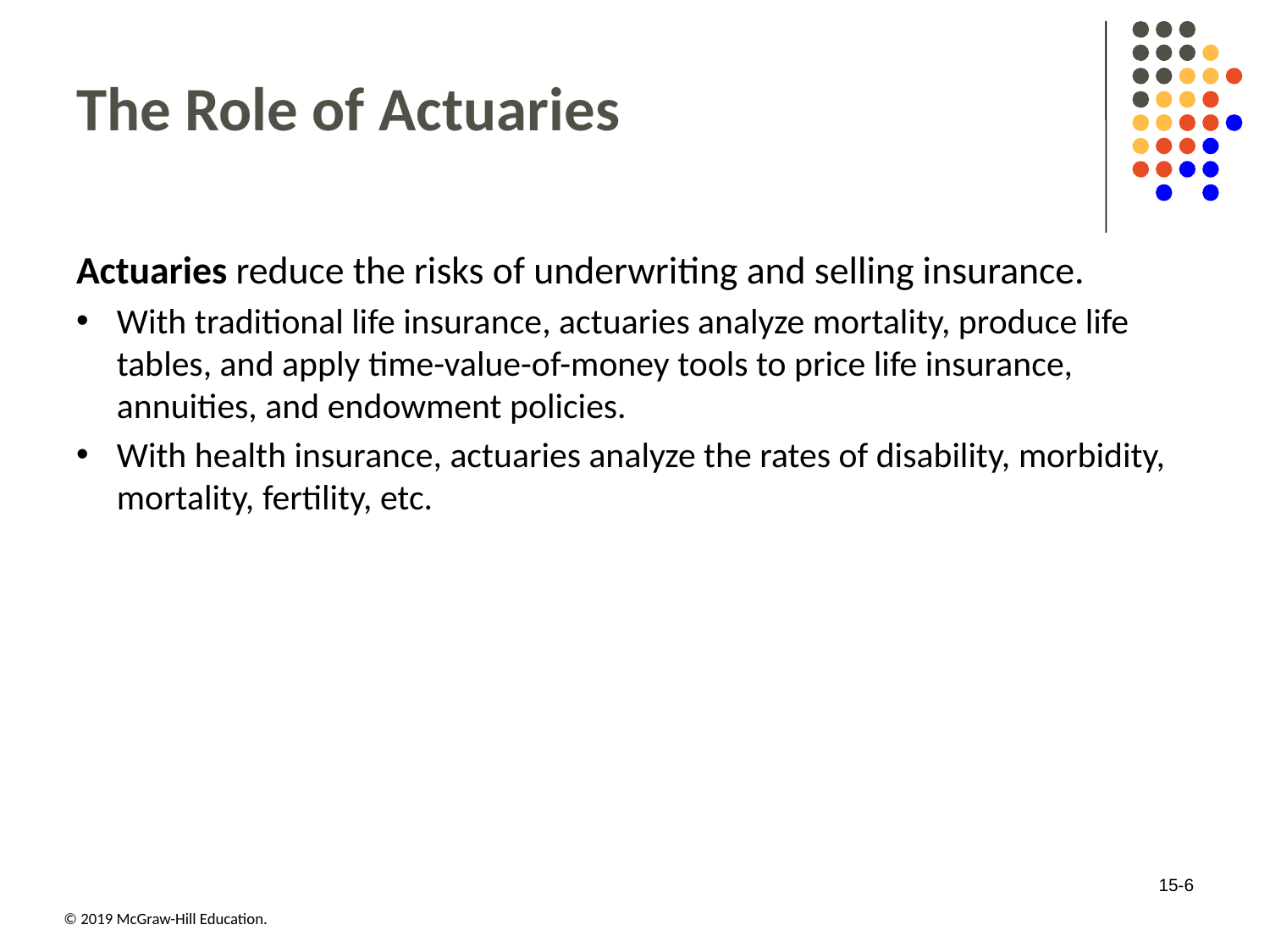

# The Role of Actuaries
Actuaries reduce the risks of underwriting and selling insurance.
With traditional life insurance, actuaries analyze mortality, produce life tables, and apply time-value-of-money tools to price life insurance, annuities, and endowment policies.
With health insurance, actuaries analyze the rates of disability, morbidity, mortality, fertility, etc.
15-6